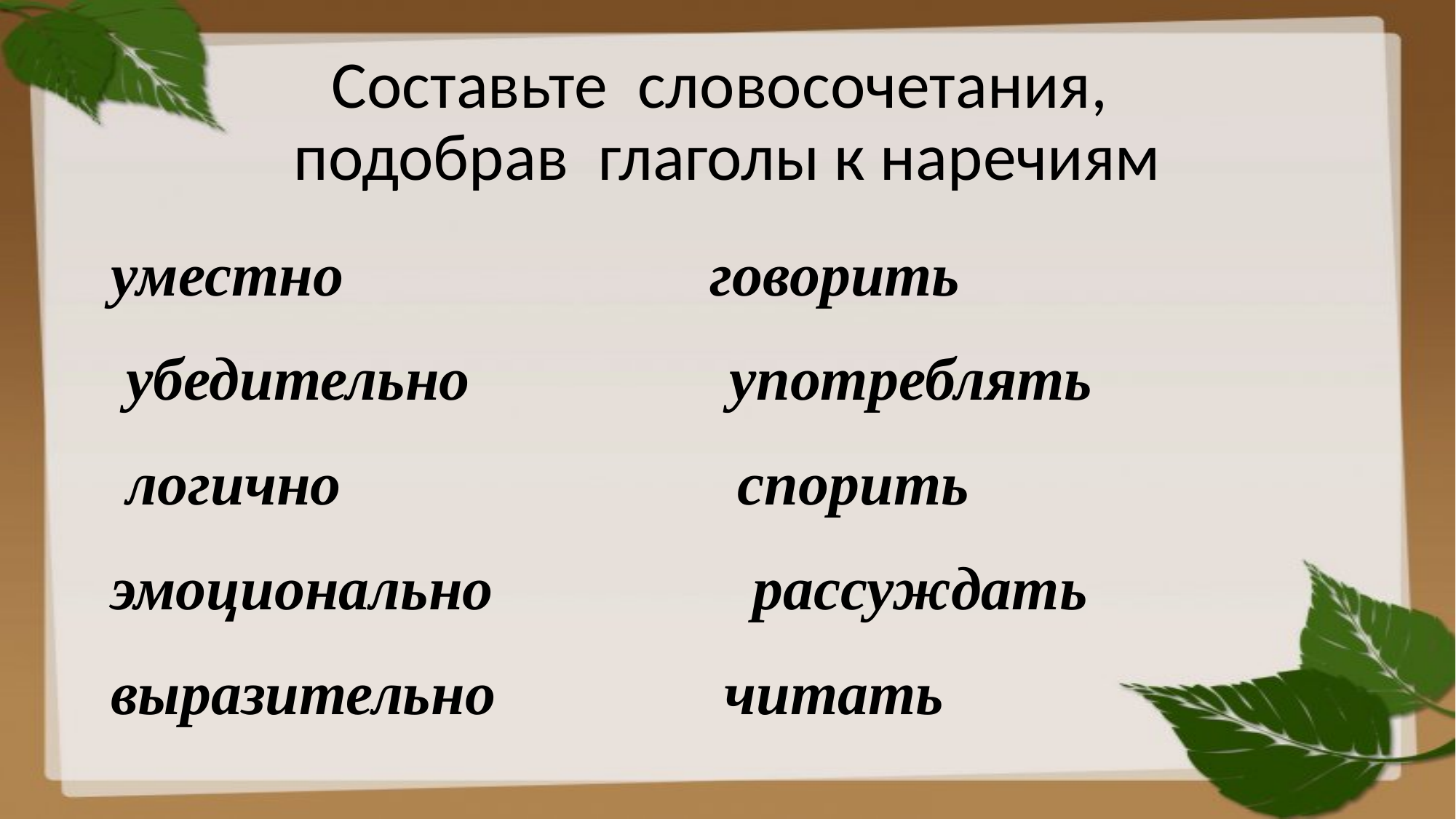

# Составьте  словосочетания, подобрав  глаголы к наречиям
уместно                        говорить
 убедительно                 употреблять
 логично                          спорить
эмоционально                 рассуждать
выразительно               читать